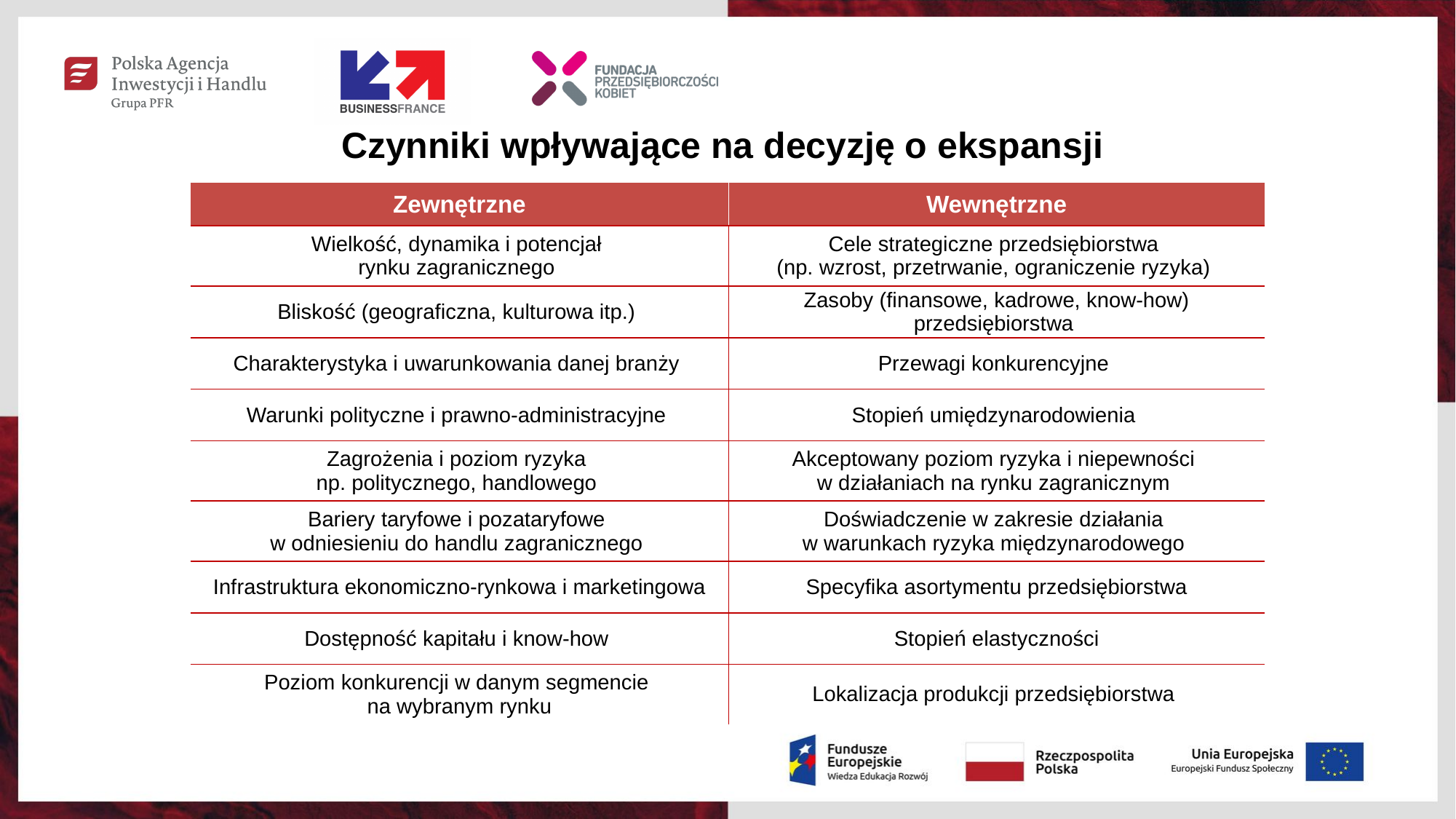

# Czynniki wpływające na decyzję o ekspansji
| Zewnętrzne | Wewnętrzne |
| --- | --- |
| Wielkość, dynamika i potencjał rynku zagranicznego | Cele strategiczne przedsiębiorstwa (np. wzrost, przetrwanie, ograniczenie ryzyka) |
| Bliskość (geograficzna, kulturowa itp.) | Zasoby (finansowe, kadrowe, know-how) przedsiębiorstwa |
| Charakterystyka i uwarunkowania danej branży | Przewagi konkurencyjne |
| Warunki polityczne i prawno-administracyjne | Stopień umiędzynarodowienia |
| Zagrożenia i poziom ryzyka np. politycznego, handlowego | Akceptowany poziom ryzyka i niepewności w działaniach na rynku zagranicznym |
| Bariery taryfowe i pozataryfowe w odniesieniu do handlu zagranicznego | Doświadczenie w zakresie działania w warunkach ryzyka międzynarodowego |
| Infrastruktura ekonomiczno-rynkowa i marketingowa | Specyfika asortymentu przedsiębiorstwa |
| Dostępność kapitału i know-how | Stopień elastyczności |
| Poziom konkurencji w danym segmencie na wybranym rynku | Lokalizacja produkcji przedsiębiorstwa |